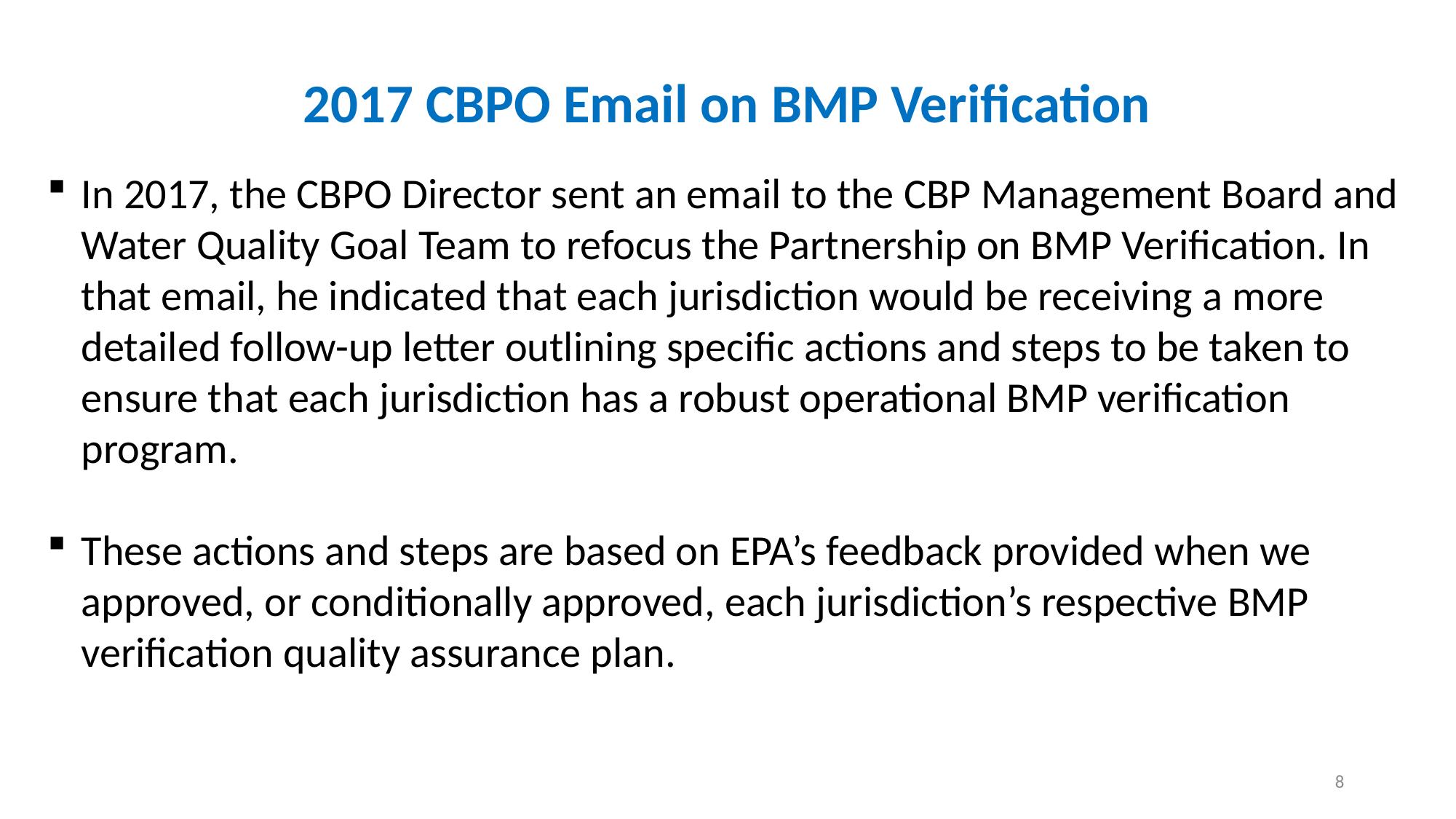

2017 CBPO Email on BMP Verification

In 2017, the CBPO Director sent an email to the CBP Management Board and Water Quality Goal Team to refocus the Partnership on BMP Verification. In that email, he indicated that each jurisdiction would be receiving a more detailed follow-up letter outlining specific actions and steps to be taken to ensure that each jurisdiction has a robust operational BMP verification program.

These actions and steps are based on EPA’s feedback provided when we approved, or conditionally approved, each jurisdiction’s respective BMP verification quality assurance plan.

8